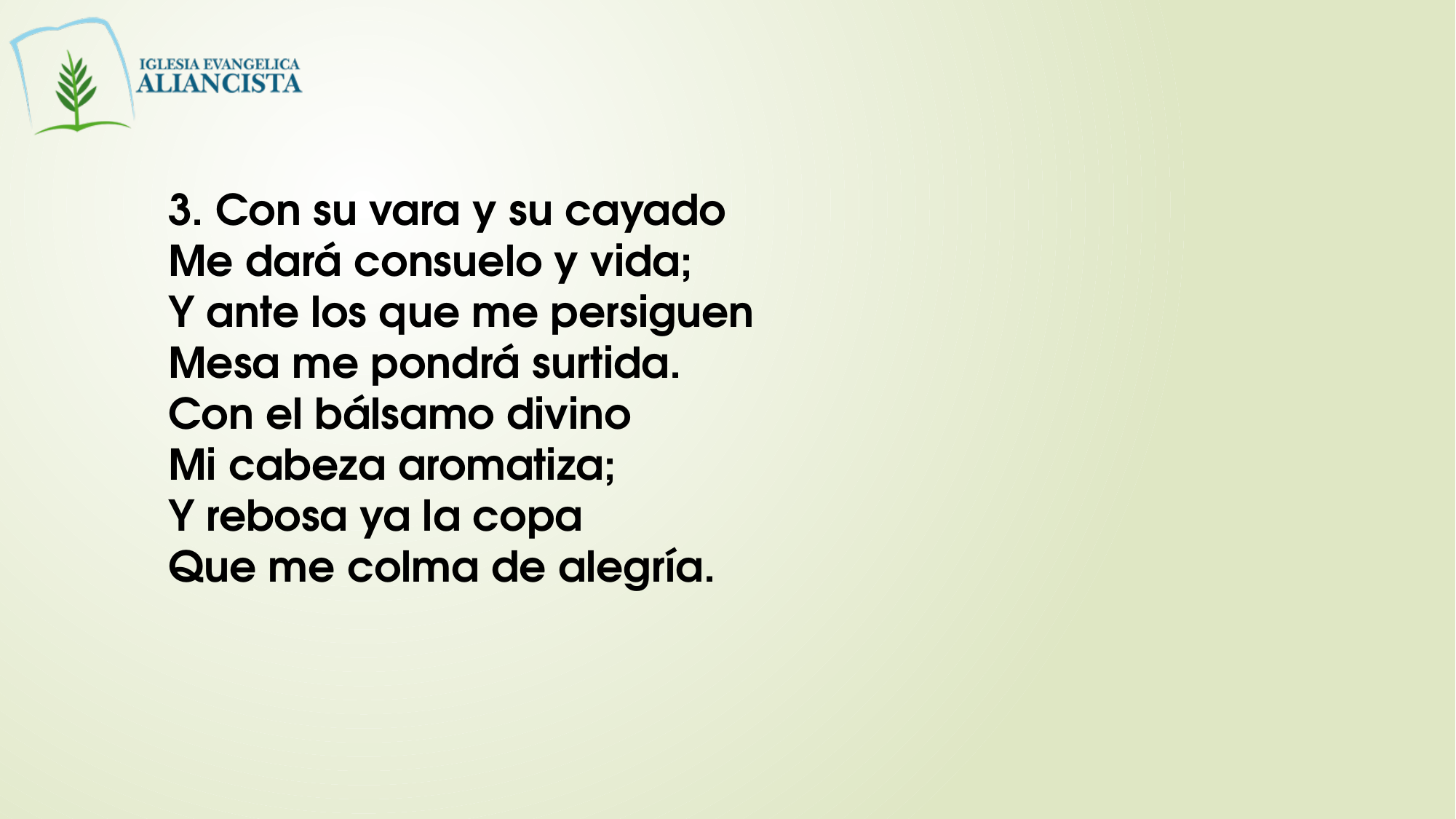

3. Con su vara y su cayado
Me dará consuelo y vida;
Y ante los que me persiguen
Mesa me pondrá surtida.
Con el bálsamo divino
Mi cabeza aromatiza;
Y rebosa ya la copa
Que me colma de alegría.